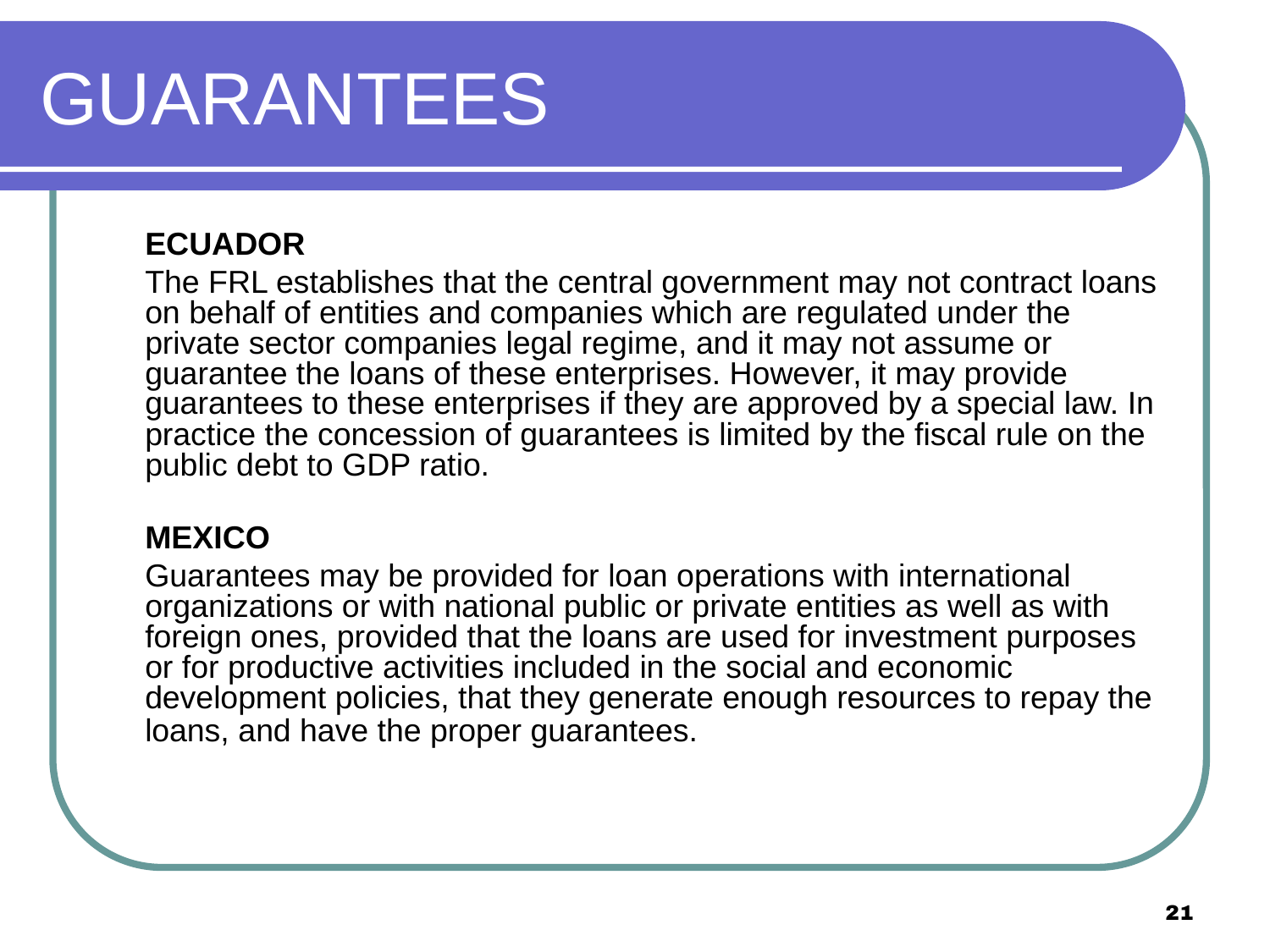

# GUARANTEES
	ECUADOR
	The FRL establishes that the central government may not contract loans on behalf of entities and companies which are regulated under the private sector companies legal regime, and it may not assume or guarantee the loans of these enterprises. However, it may provide guarantees to these enterprises if they are approved by a special law. In practice the concession of guarantees is limited by the fiscal rule on the public debt to GDP ratio.

	MEXICO
	Guarantees may be provided for loan operations with international organizations or with national public or private entities as well as with foreign ones, provided that the loans are used for investment purposes or for productive activities included in the social and economic development policies, that they generate enough resources to repay the loans, and have the proper guarantees.
21